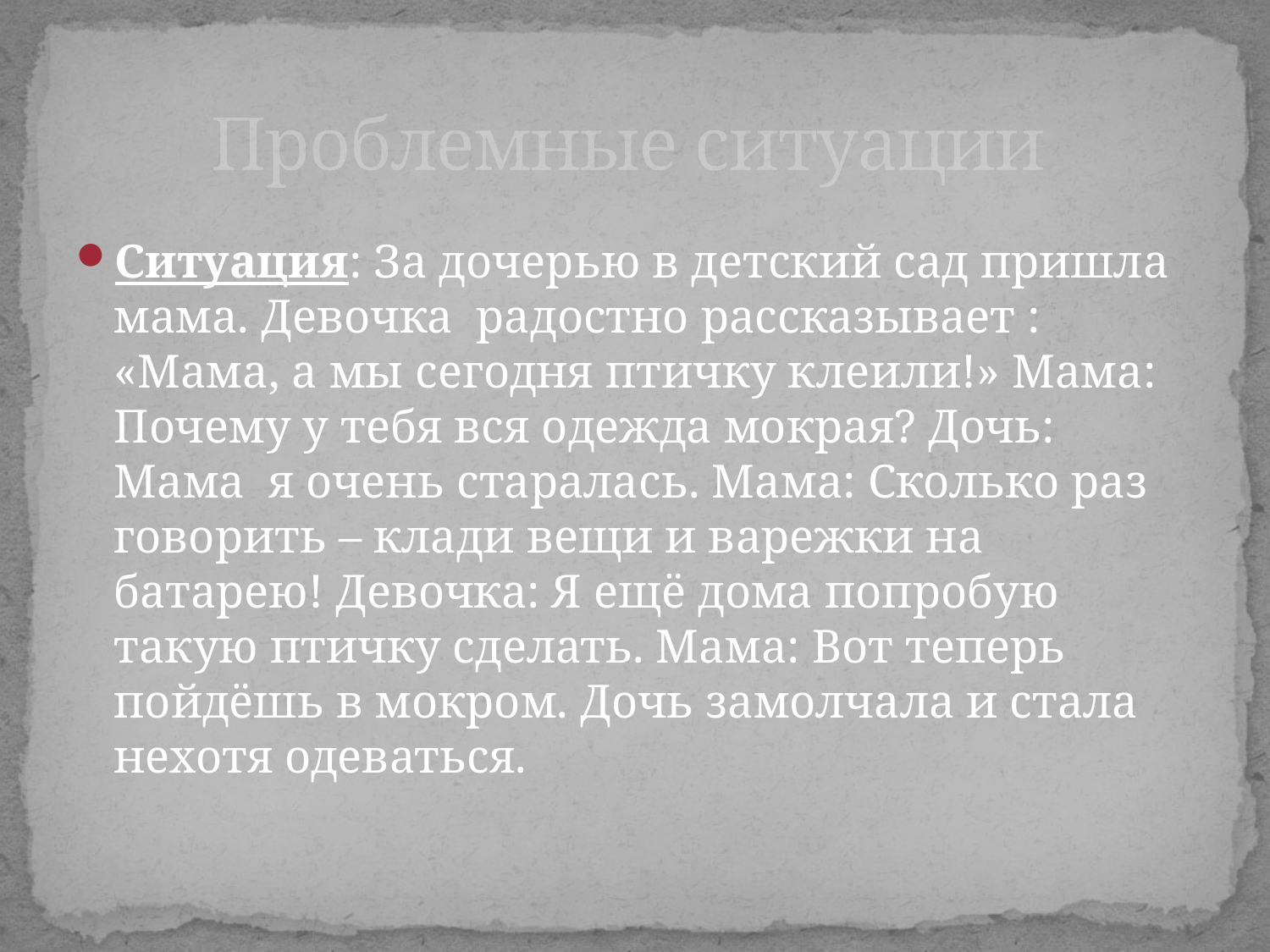

# Проблемные ситуации
Ситуация: За дочерью в детский сад пришла мама. Девочка  радостно рассказывает : «Мама, а мы сегодня птичку клеили!» Мама: Почему у тебя вся одежда мокрая? Дочь: Мама  я очень старалась. Мама: Сколько раз говорить – клади вещи и варежки на батарею! Девочка: Я ещё дома попробую такую птичку сделать. Мама: Вот теперь пойдёшь в мокром. Дочь замолчала и стала нехотя одеваться.